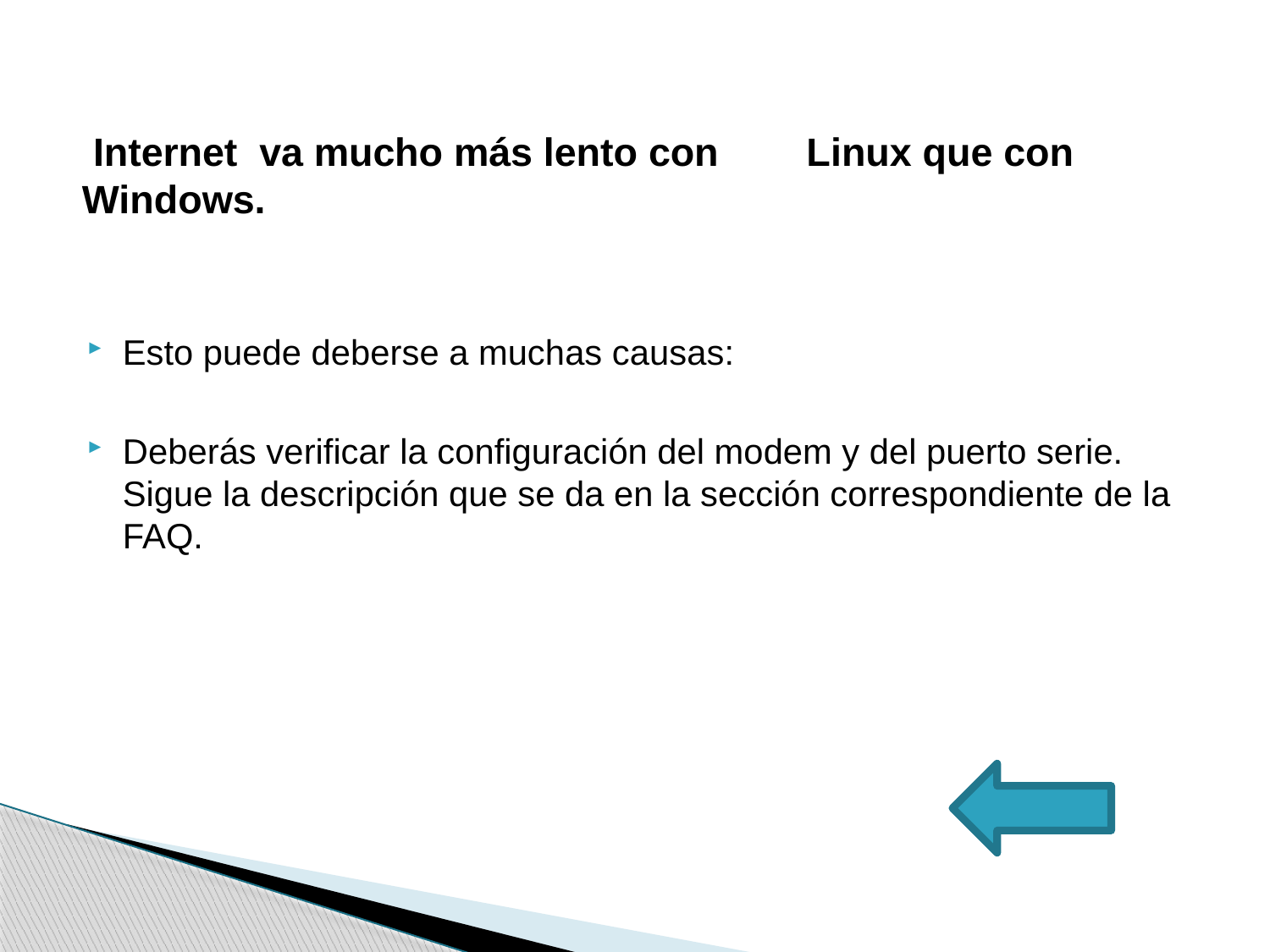

# Internet  va mucho más lento con        Linux que con Windows.
Esto puede deberse a muchas causas:

Deberás verificar la configuración del modem y del puerto serie. Sigue la descripción que se da en la sección correspondiente de la FAQ.